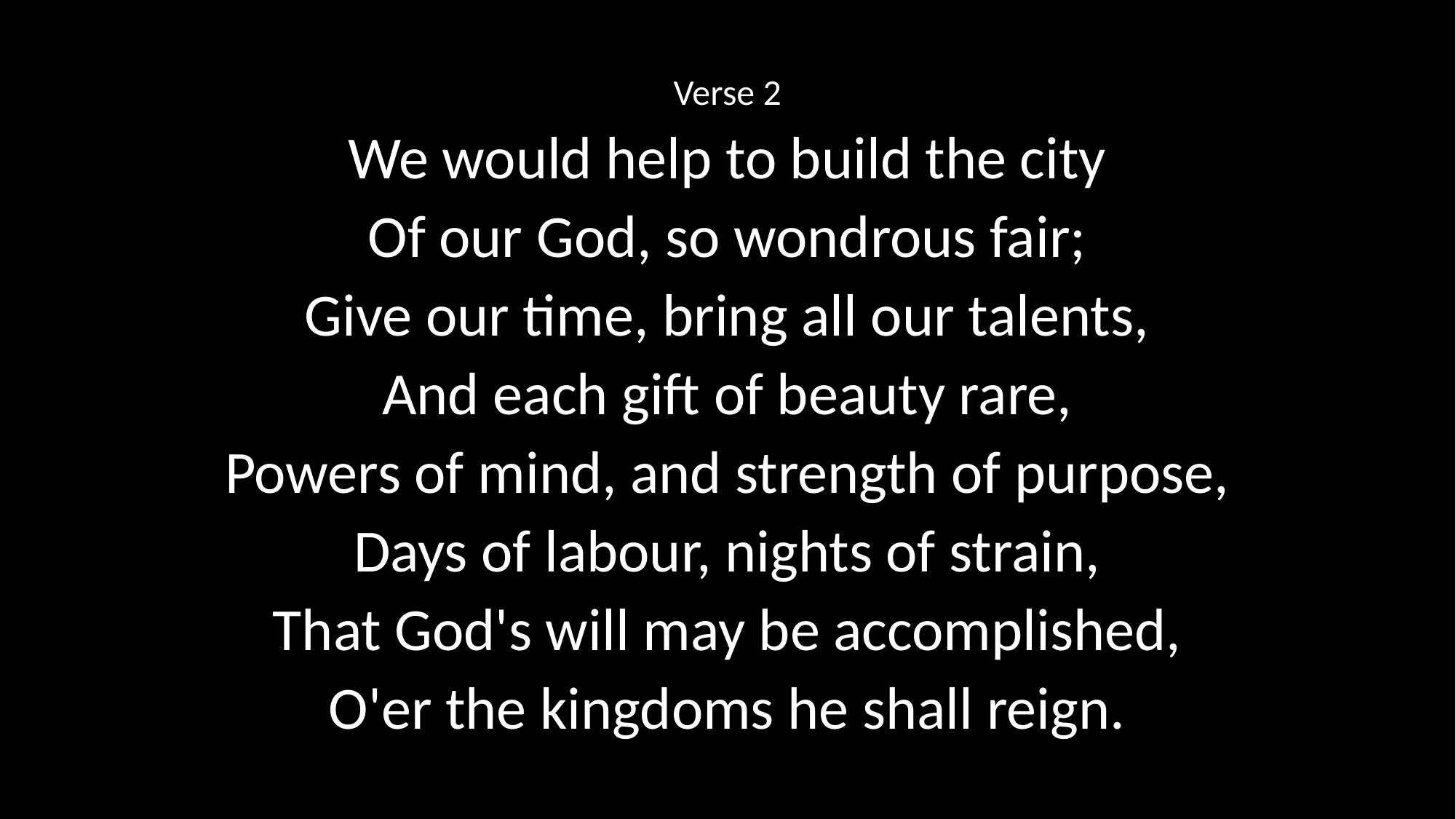

Verse 2
We would help to build the city
Of our God, so wondrous fair;
Give our time, bring all our talents,
And each gift of beauty rare,
Powers of mind, and strength of purpose,
Days of labour, nights of strain,
That God's will may be accomplished,
O'er the kingdoms he shall reign.